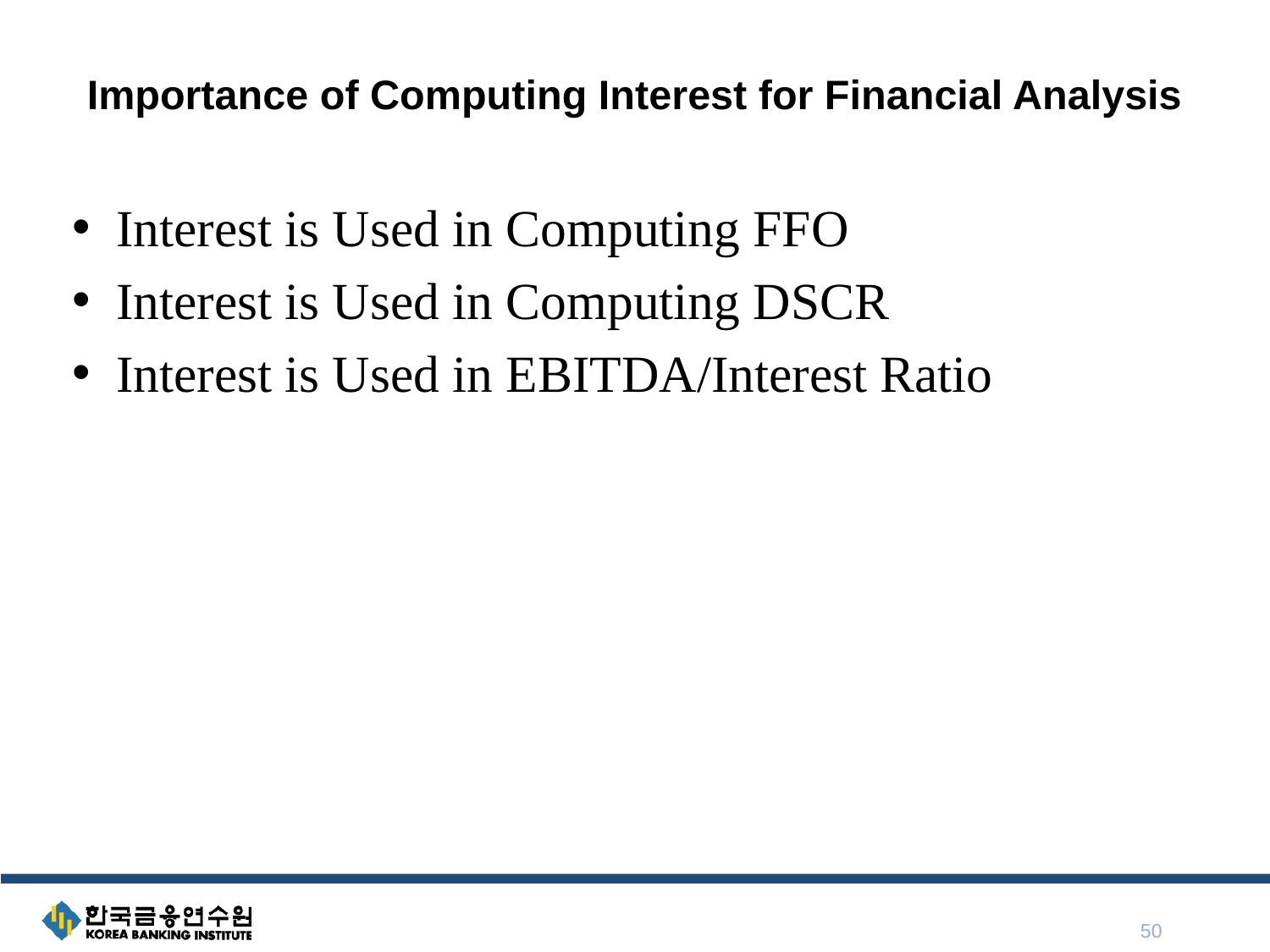

# Importance of Computing Interest for Financial Analysis
Interest is Used in Computing FFO
Interest is Used in Computing DSCR
Interest is Used in EBITDA/Interest Ratio

50